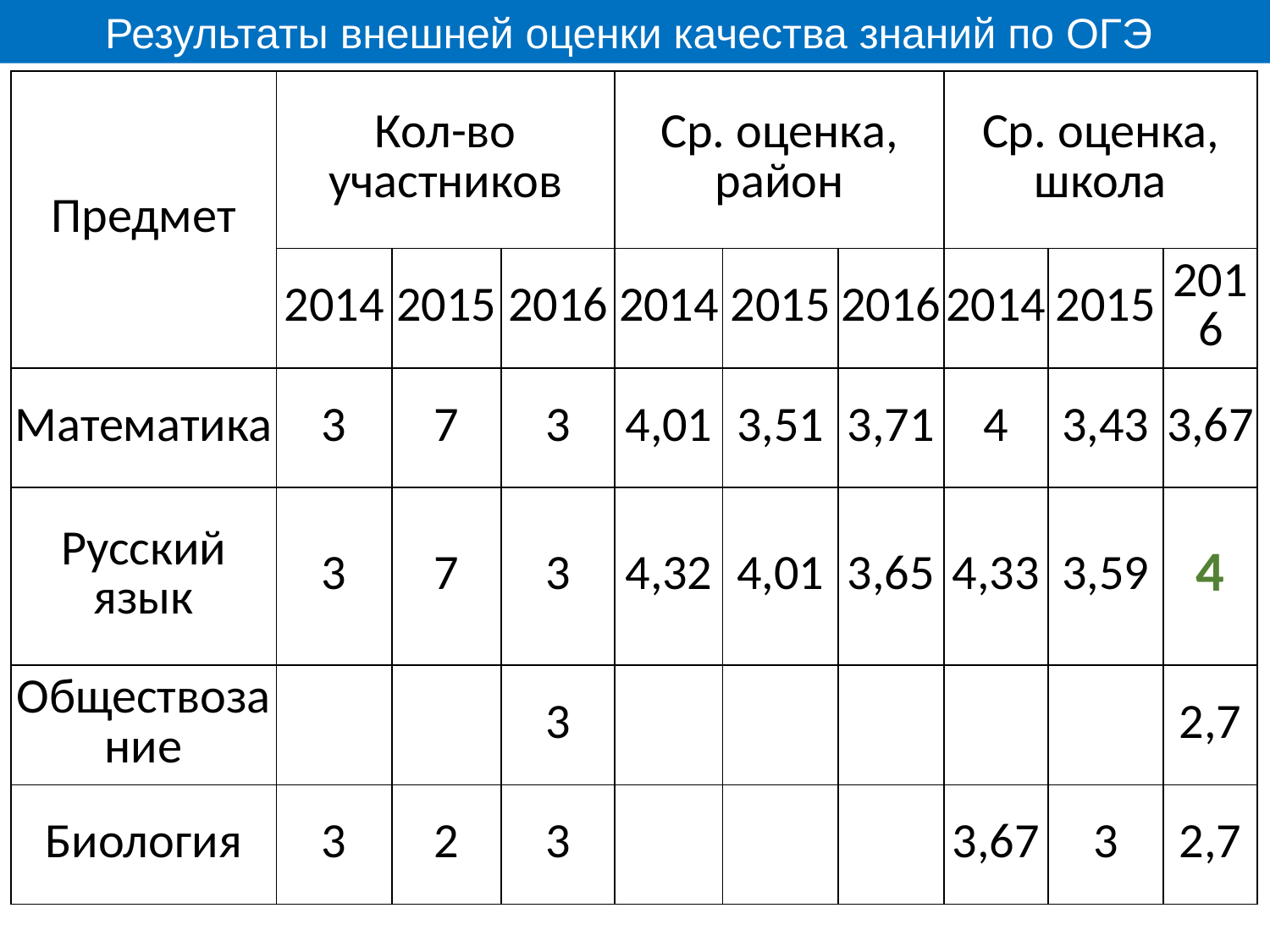

Результаты внешней оценки качества знаний по ОГЭ
| Предмет | Кол-во участников |  |  | Ср. оценка, район |  |  | Ср. оценка, школа |  |  |
| --- | --- | --- | --- | --- | --- | --- | --- | --- | --- |
|  | 2014 | 2015 | 2016 | 2014 | 2015 | 2016 | 2014 | 2015 | 2016 |
| Математика | 3 | 7 | 3 | 4,01 | 3,51 | 3,71 | 4 | 3,43 | 3,67 |
| Русский язык | 3 | 7 | 3 | 4,32 | 4,01 | 3,65 | 4,33 | 3,59 | 4 |
| Обществозание |  |  | 3 |  |  |  |  |  | 2,7 |
| Биология | 3 | 2 | 3 |  |  |  | 3,67 | 3 | 2,7 |